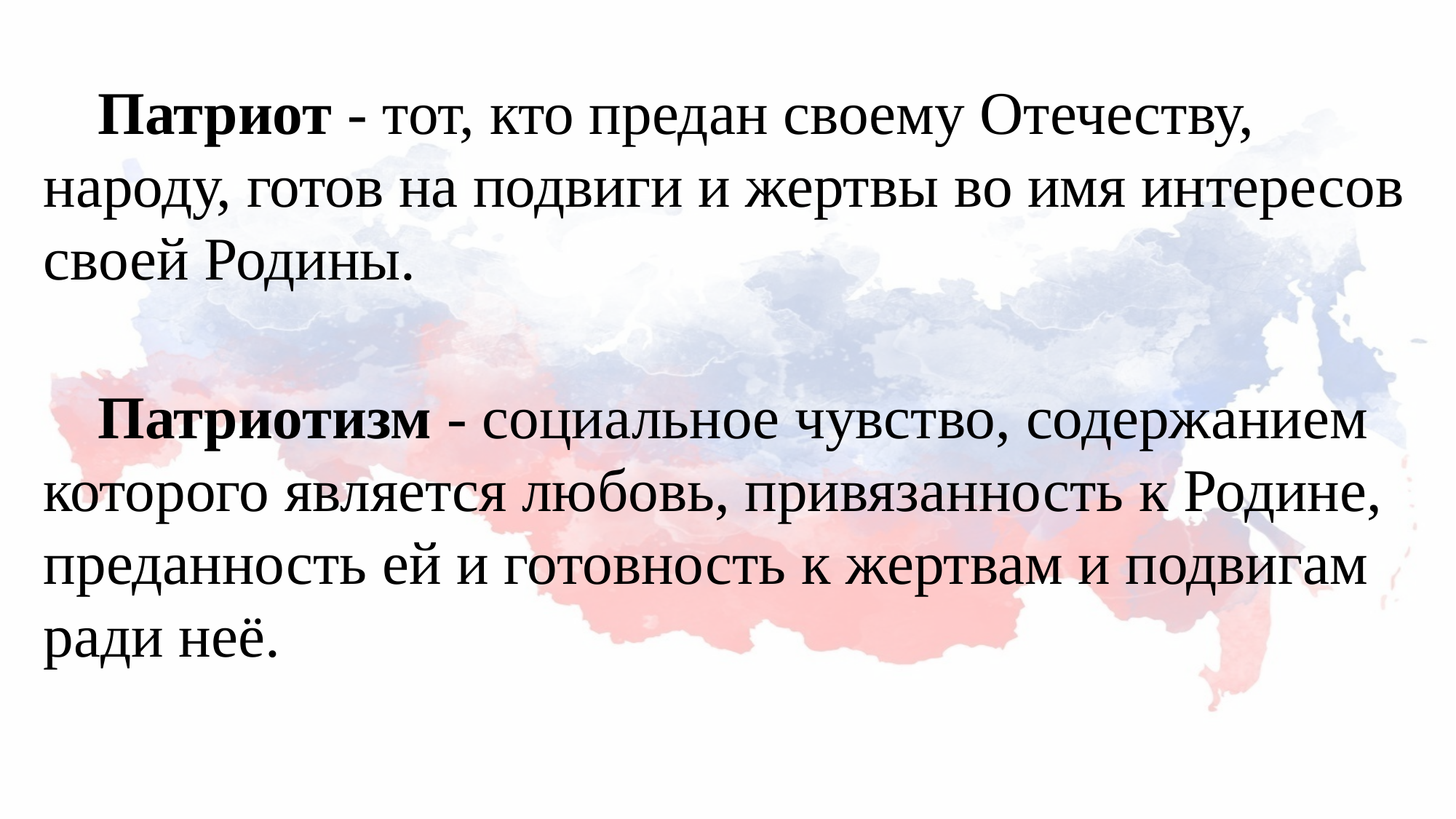

Патриот - тот, кто предан своему Отечеству, народу, готов на подвиги и жертвы во имя интересов своей Родины.
# Патриотизм - социальное чувство, содержанием которого является любовь, привязанность к Родине, преданность ей и готовность к жертвам и подвигам  ради неё.